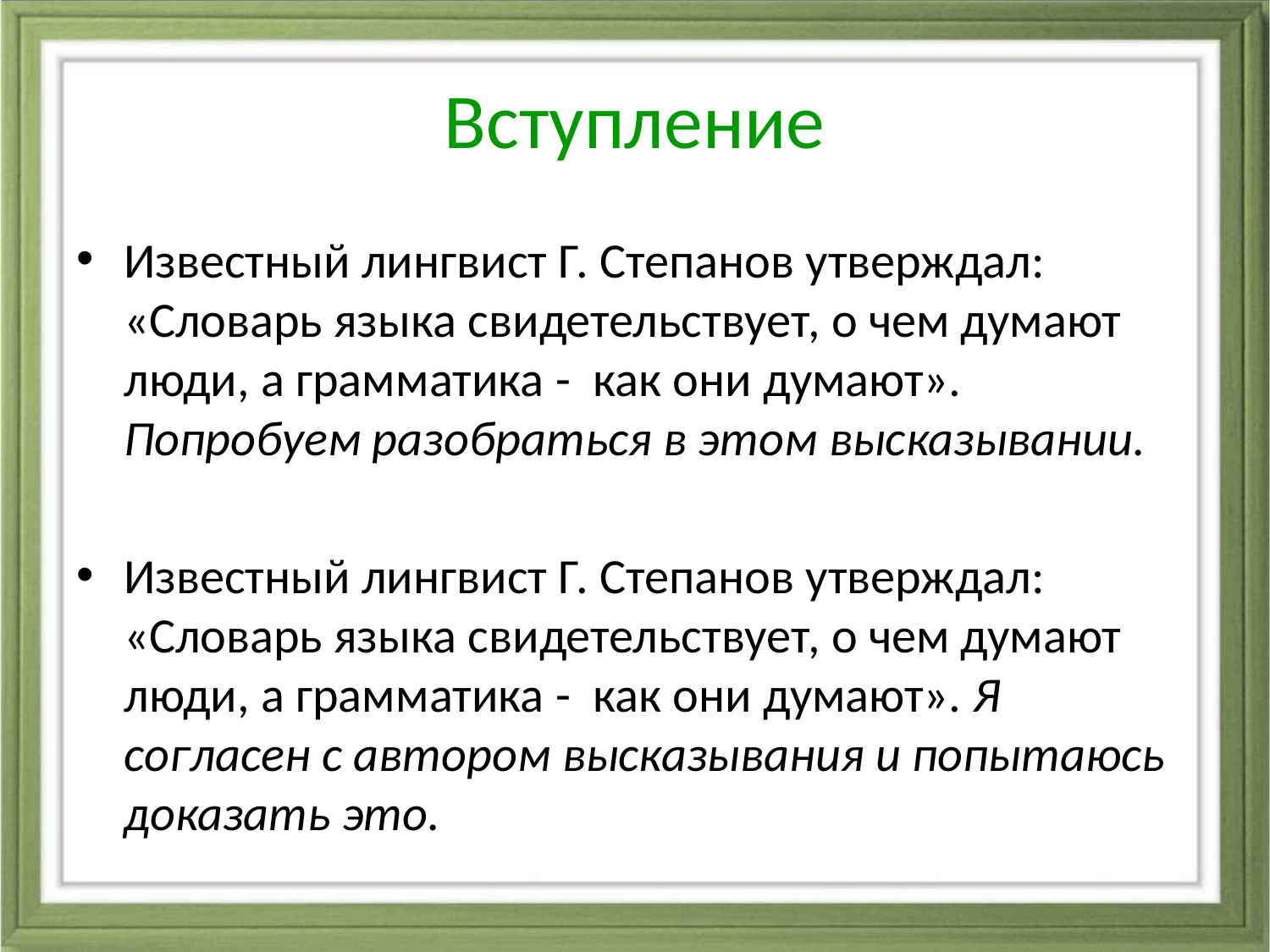

# Вступление
Известный лингвист Г. Степанов утверждал: «Словарь языка свидетельствует, о чем думают люди, а грамматика -  как они думают». Попробуем разобраться в этом высказывании.

Известный лингвист Г. Степанов утверждал: «Словарь языка свидетельствует, о чем думают люди, а грамматика -  как они думают». Я согласен с автором высказывания и попытаюсь доказать это.